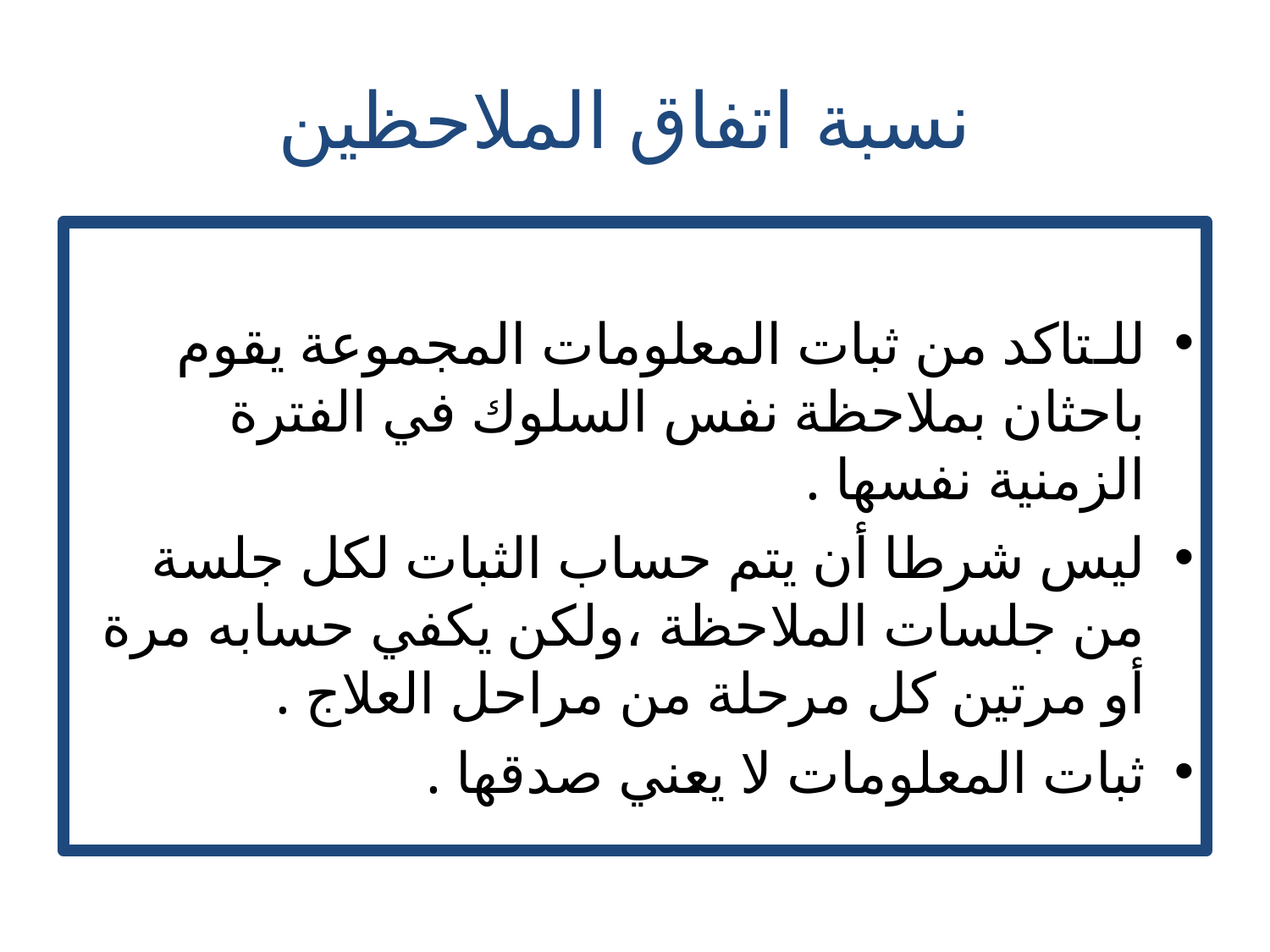

# نسبة اتفاق الملاحظين

للـتاكد من ثبات المعلومات المجموعة يقوم باحثان بملاحظة نفس السلوك في الفترة الزمنية نفسها .
ليس شرطا أن يتم حساب الثبات لكل جلسة من جلسات الملاحظة ،ولكن يكفي حسابه مرة أو مرتين كل مرحلة من مراحل العلاج .
ثبات المعلومات لا يعني صدقها .